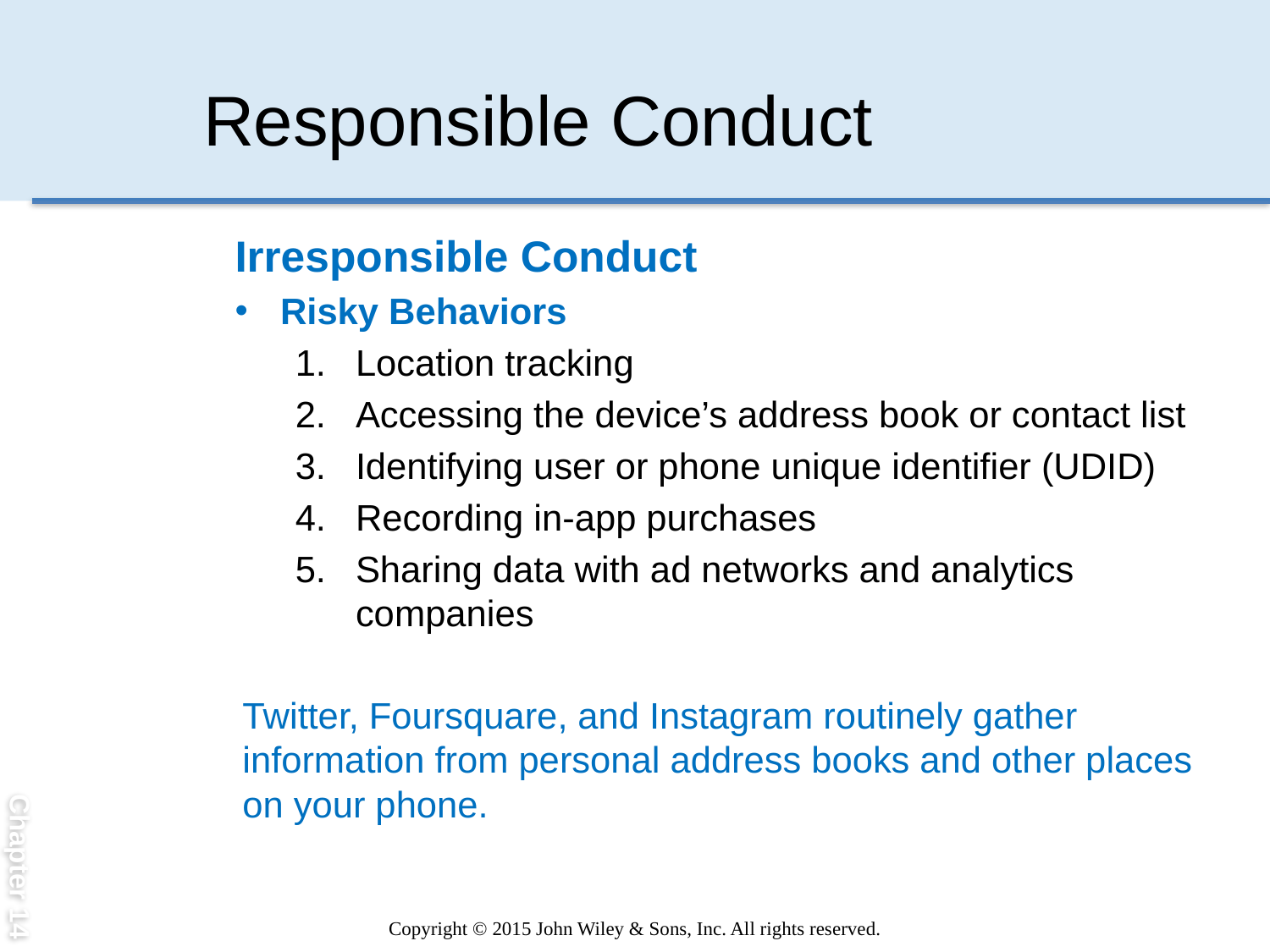

Chapter 14
# Responsible Conduct
Irresponsible Conduct
Risky Behaviors
Location tracking
Accessing the device’s address book or contact list
Identifying user or phone unique identifier (UDID)
Recording in-app purchases
Sharing data with ad networks and analytics companies

Twitter, Foursquare, and Instagram routinely gather information from personal address books and other places on your phone.